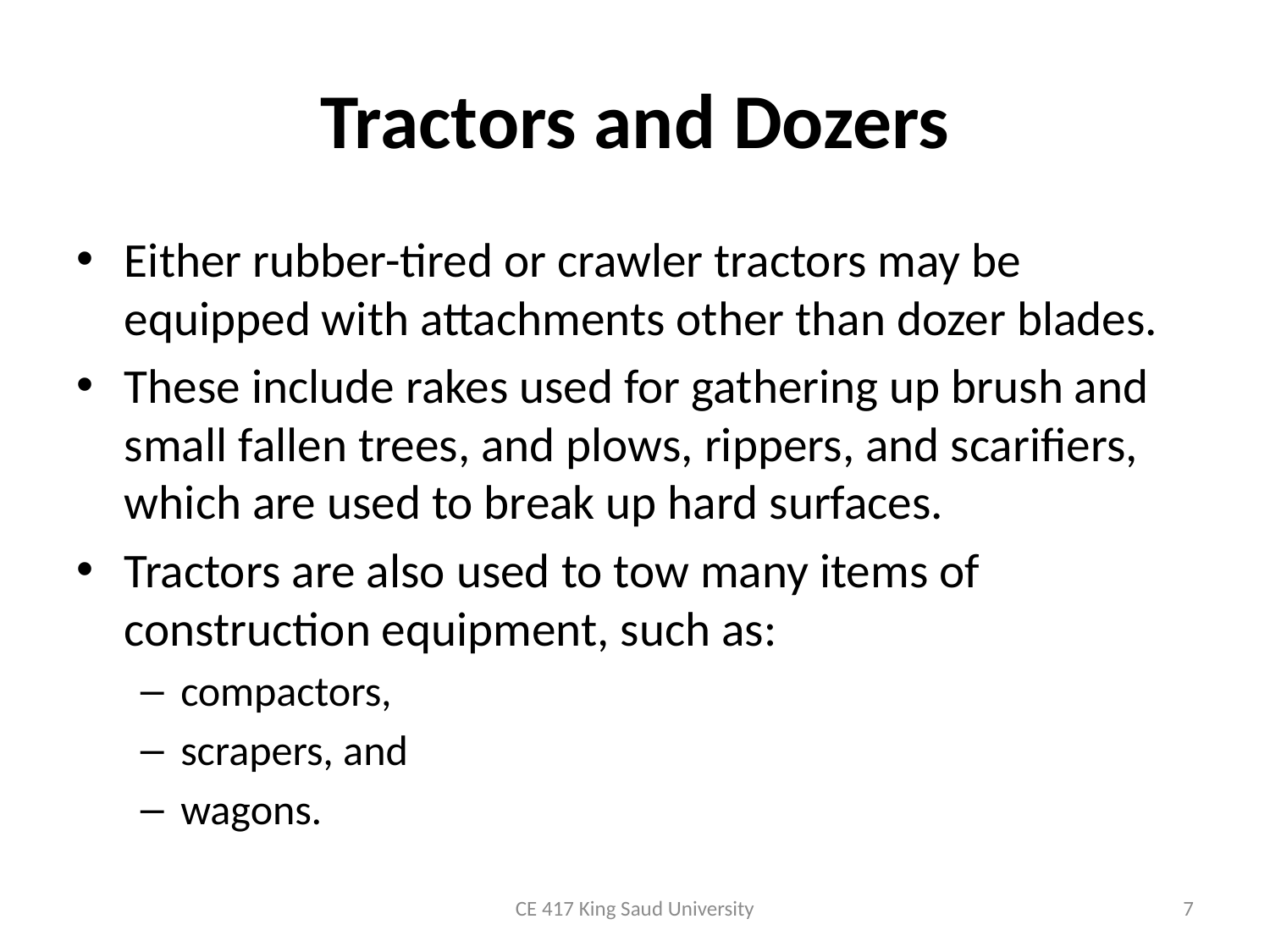

# Tractors and Dozers
Either rubber-tired or crawler tractors may be equipped with attachments other than dozer blades.
These include rakes used for gathering up brush and small fallen trees, and plows, rippers, and scarifiers, which are used to break up hard surfaces.
Tractors are also used to tow many items of construction equipment, such as:
compactors,
scrapers, and
wagons.
CE 417 King Saud University
7